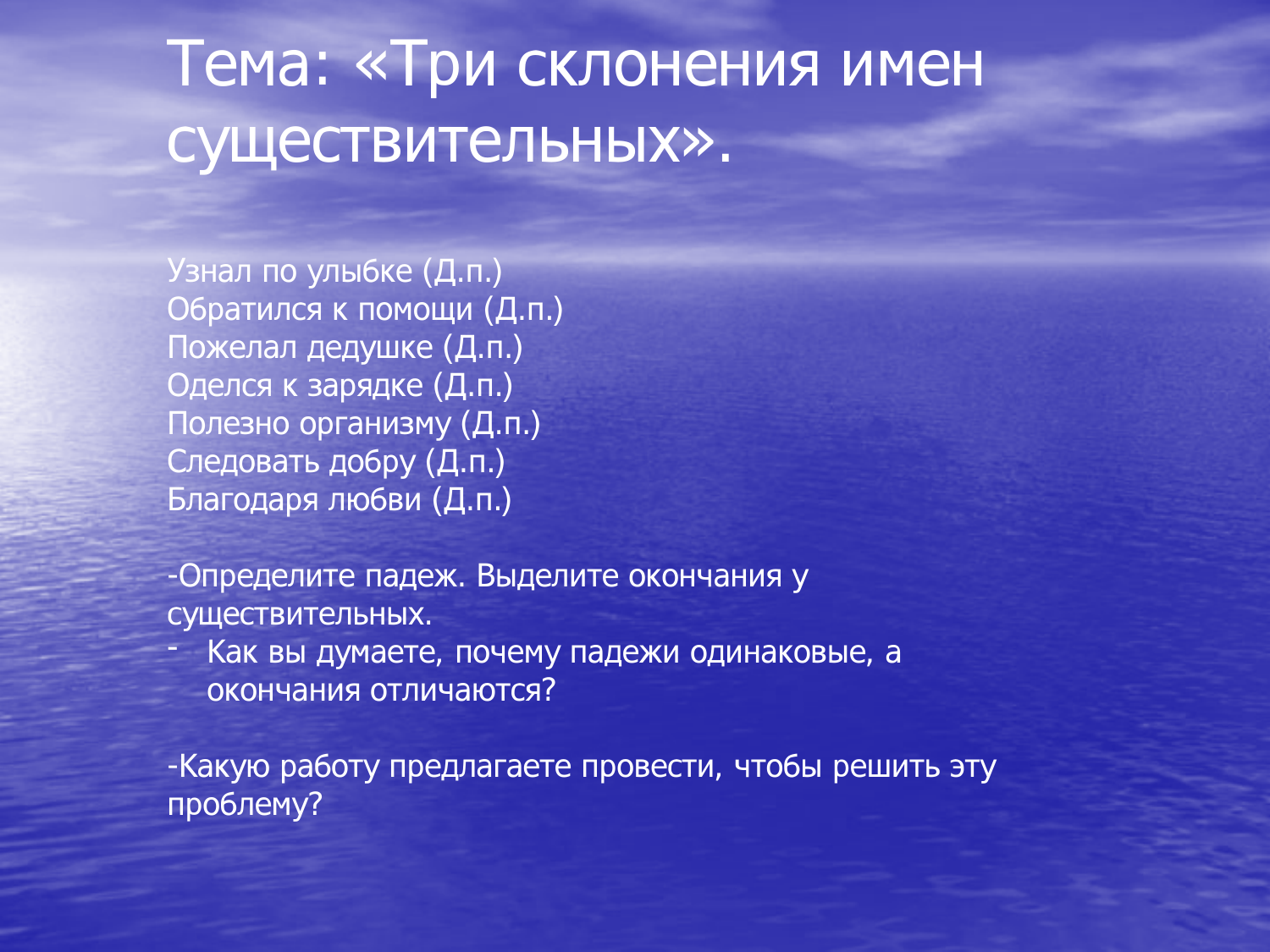

Тема: «Три склонения имен существительных».

Узнал по улыбке (Д.п.)
Обратился к помощи (Д.п.)
Пожелал дедушке (Д.п.)
Оделся к зарядке (Д.п.)
Полезно организму (Д.п.)
Следовать добру (Д.п.)
Благодаря любви (Д.п.)

-Определите падеж. Выделите окончания у существительных.
Как вы думаете, почему падежи одинаковые, а окончания отличаются?

-Какую работу предлагаете провести, чтобы решить эту проблему?